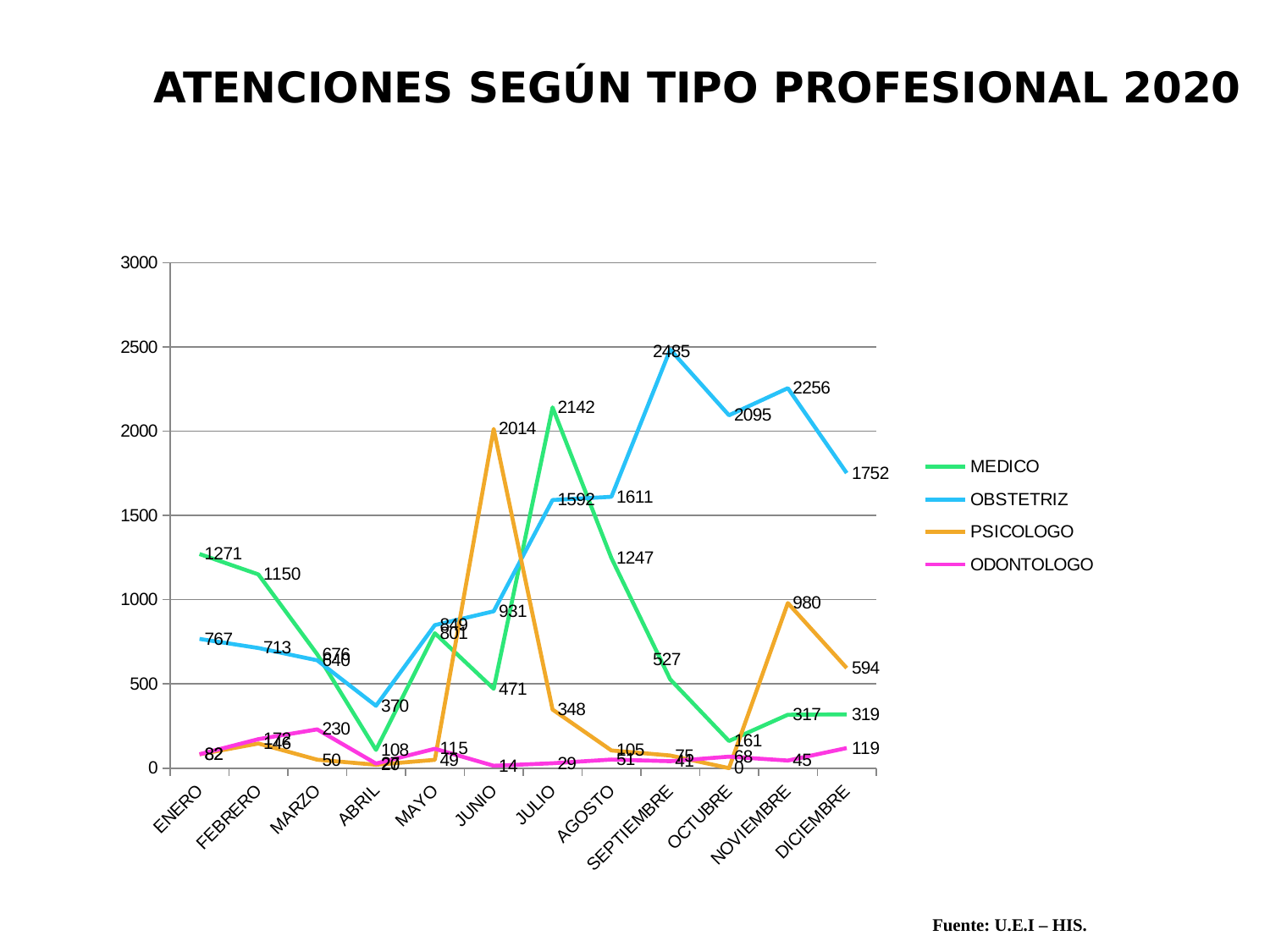

ATENCIONES SEGÚN TIPO PROFESIONAL 2020

### Chart

| Category | MEDICO | OBSTETRIZ | PSICOLOGO | ODONTOLOGO |
|---|---|---|---|---|
| ENERO | 1271.0 | 767.0 | 82.0 | 82.0 |
| FEBRERO | 1150.0 | 713.0 | 146.0 | 172.0 |
| MARZO | 676.0 | 640.0 | 50.0 | 230.0 |
| ABRIL | 108.0 | 370.0 | 20.0 | 27.0 |
| MAYO | 801.0 | 849.0 | 49.0 | 115.0 |
| JUNIO | 471.0 | 931.0 | 2014.0 | 14.0 |
| JULIO | 2142.0 | 1592.0 | 348.0 | 29.0 |
| AGOSTO | 1247.0 | 1611.0 | 105.0 | 51.0 |
| SEPTIEMBRE | 527.0 | 2485.0 | 75.0 | 41.0 |
| OCTUBRE | 161.0 | 2095.0 | 0.0 | 68.0 |
| NOVIEMBRE | 317.0 | 2256.0 | 980.0 | 45.0 |
| DICIEMBRE | 319.0 | 1752.0 | 594.0 | 119.0 |
Fuente: U.E.I – HIS.